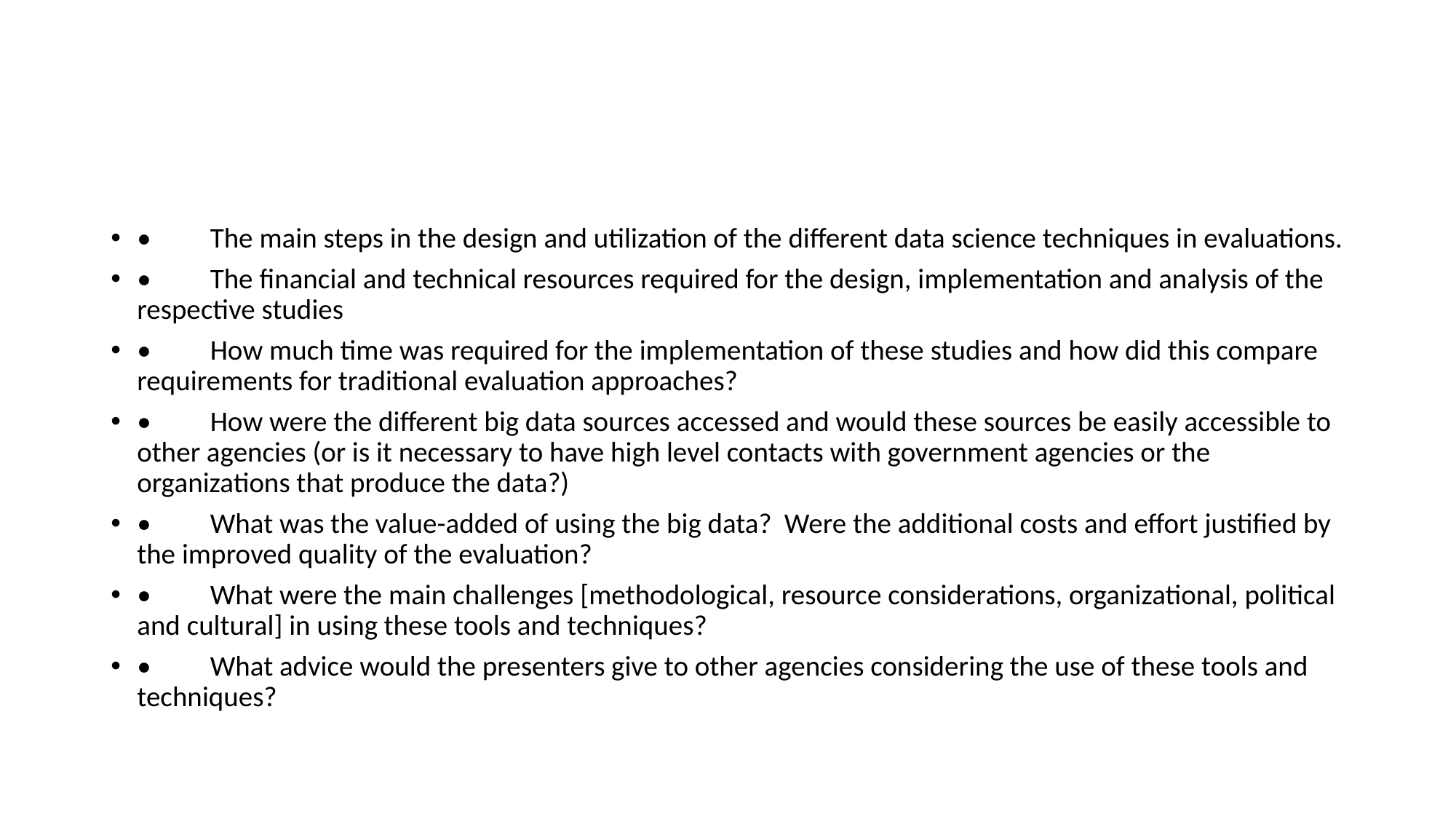

#
•	The main steps in the design and utilization of the different data science techniques in evaluations.
•	The financial and technical resources required for the design, implementation and analysis of the respective studies
•	How much time was required for the implementation of these studies and how did this compare requirements for traditional evaluation approaches?
•	How were the different big data sources accessed and would these sources be easily accessible to other agencies (or is it necessary to have high level contacts with government agencies or the organizations that produce the data?)
•	What was the value-added of using the big data?  Were the additional costs and effort justified by the improved quality of the evaluation?
•	What were the main challenges [methodological, resource considerations, organizational, political and cultural] in using these tools and techniques?
•	What advice would the presenters give to other agencies considering the use of these tools and techniques?